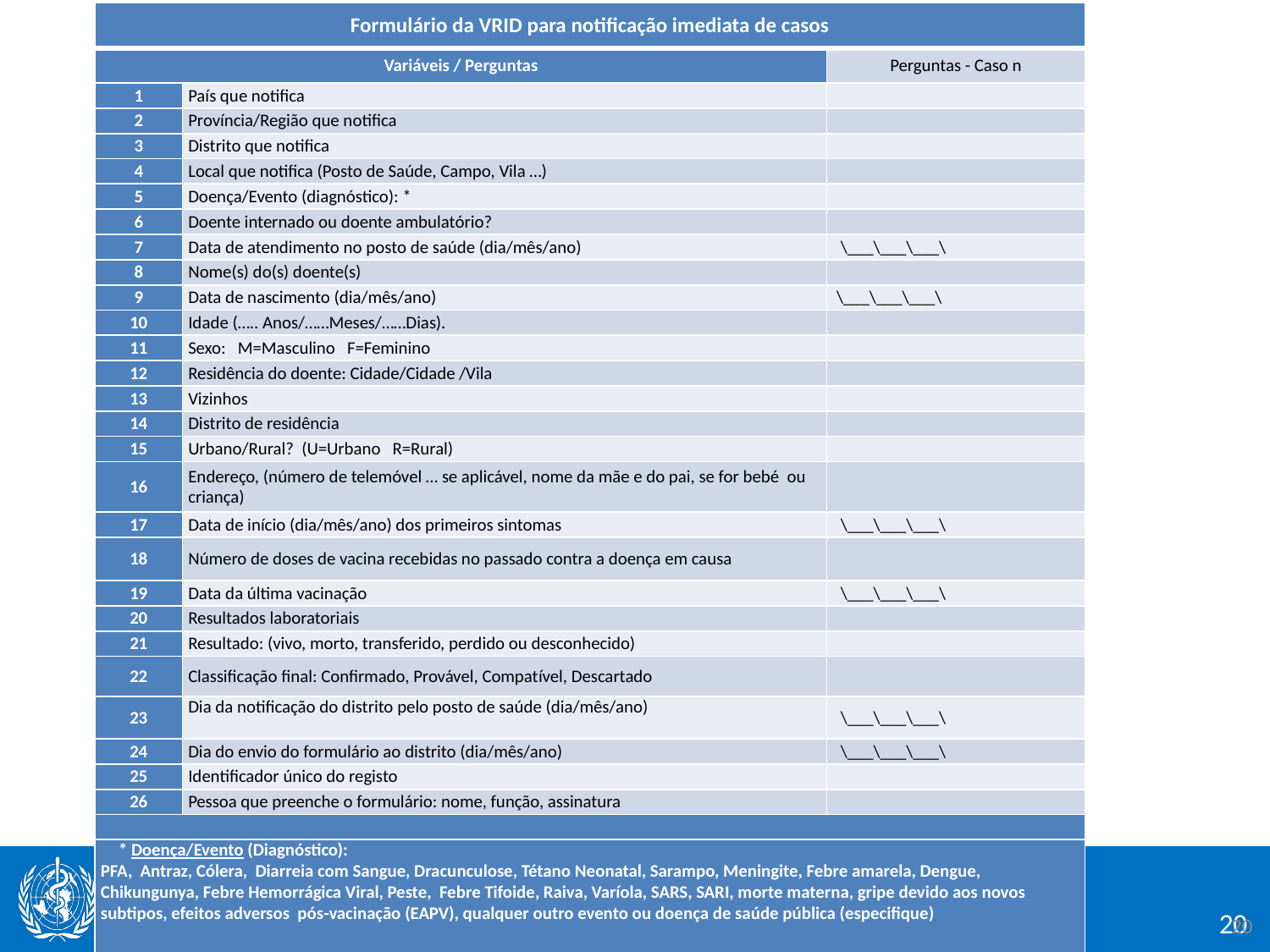

20
| Formulário da VRID para notificação imediata de casos |  |  |
| --- | --- | --- |
| Variáveis / Perguntas |  | Perguntas - Caso n |
| 1 | País que notifica |  |
| 2 | Província/Região que notifica |  |
| 3 | Distrito que notifica |  |
| 4 | Local que notifica (Posto de Saúde, Campo, Vila …) |  |
| 5 | Doença/Evento (diagnóstico): \* |  |
| 6 | Doente internado ou doente ambulatório? |  |
| 7 | Data de atendimento no posto de saúde (dia/mês/ano) | \\_\_\_\\_\_\_\\_\_\_\ |
| 8 | Nome(s) do(s) doente(s) |  |
| 9 | Data de nascimento (dia/mês/ano) | \\_\_\_\\_\_\_\\_\_\_\ |
| 10 | Idade (….. Anos/……Meses/……Dias). |  |
| 11 | Sexo: M=Masculino F=Feminino |  |
| 12 | Residência do doente: Cidade/Cidade /Vila |  |
| 13 | Vizinhos |  |
| 14 | Distrito de residência |  |
| 15 | Urbano/Rural? (U=Urbano R=Rural) |  |
| 16 | Endereço, (número de telemóvel … se aplicável, nome da mãe e do pai, se for bebé ou criança) |  |
| 17 | Data de início (dia/mês/ano) dos primeiros sintomas | \\_\_\_\\_\_\_\\_\_\_\ |
| 18 | Número de doses de vacina recebidas no passado contra a doença em causa |  |
| 19 | Data da última vacinação | \\_\_\_\\_\_\_\\_\_\_\ |
| 20 | Resultados laboratoriais |  |
| 21 | Resultado: (vivo, morto, transferido, perdido ou desconhecido) |  |
| 22 | Classificação final: Confirmado, Provável, Compatível, Descartado |  |
| 23 | Dia da notificação do distrito pelo posto de saúde (dia/mês/ano) | \\_\_\_\\_\_\_\\_\_\_\ |
| 24 | Dia do envio do formulário ao distrito (dia/mês/ano) | \\_\_\_\\_\_\_\\_\_\_\ |
| 25 | Identificador único do registo |  |
| 26 | Pessoa que preenche o formulário: nome, função, assinatura |  |
|  |  |  |
| \* Doença/Evento (Diagnóstico): PFA, Antraz, Cólera, Diarreia com Sangue, Dracunculose, Tétano Neonatal, Sarampo, Meningite, Febre amarela, Dengue, Chikungunya, Febre Hemorrágica Viral, Peste, Febre Tifoide, Raiva, Varíola, SARS, SARI, morte materna, gripe devido aos novos subtipos, efeitos adversos pós-vacinação (EAPV), qualquer outro evento ou doença de saúde pública (especifique) |  |  |